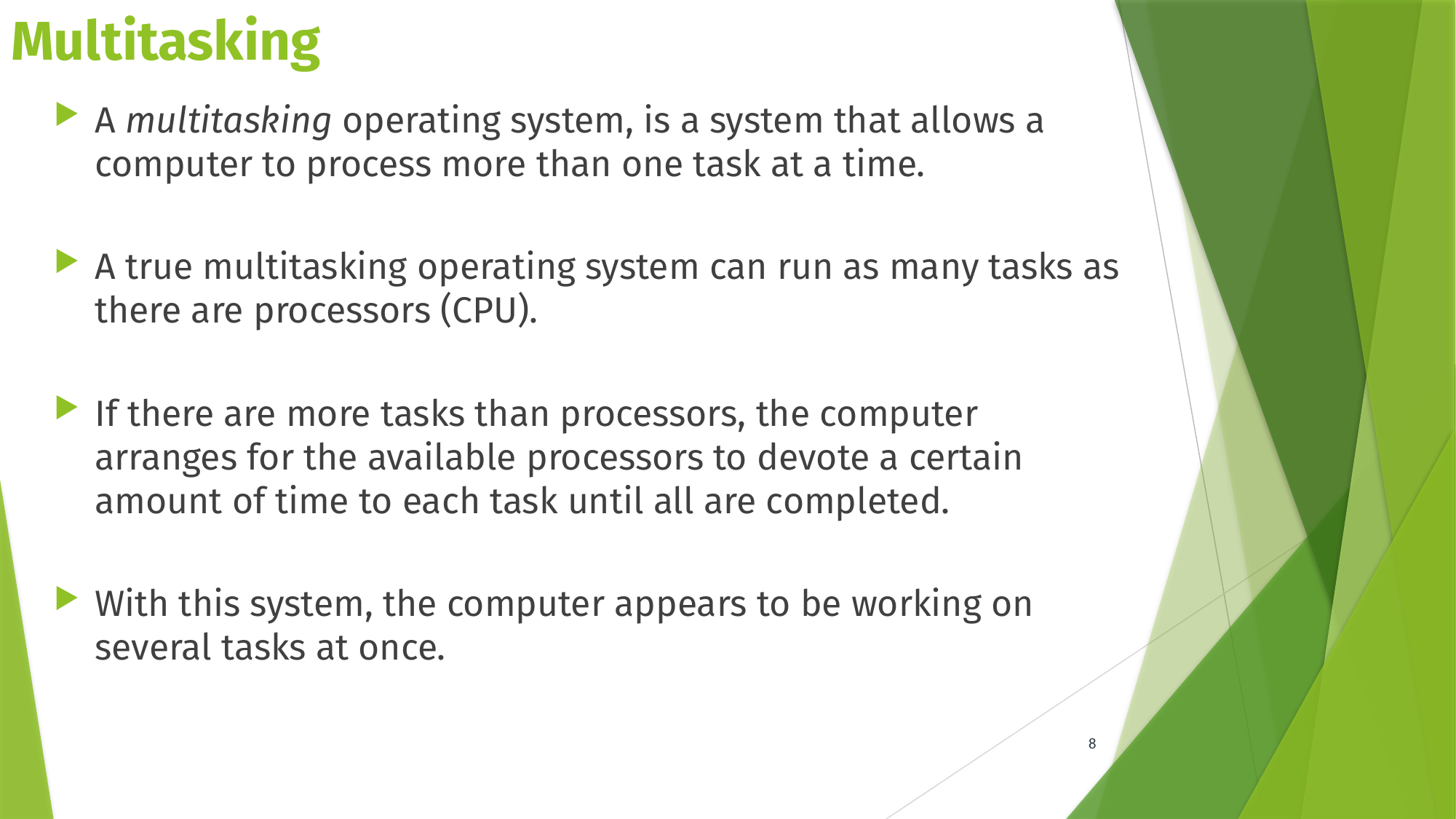

# Multitasking
A multitasking operating system, is a system that allows a computer to process more than one task at a time.

A true multitasking operating system can run as many tasks as there are processors (CPU).

If there are more tasks than processors, the computer arranges for the available processors to devote a certain amount of time to each task until all are completed.

With this system, the computer appears to be working on several tasks at once.

8